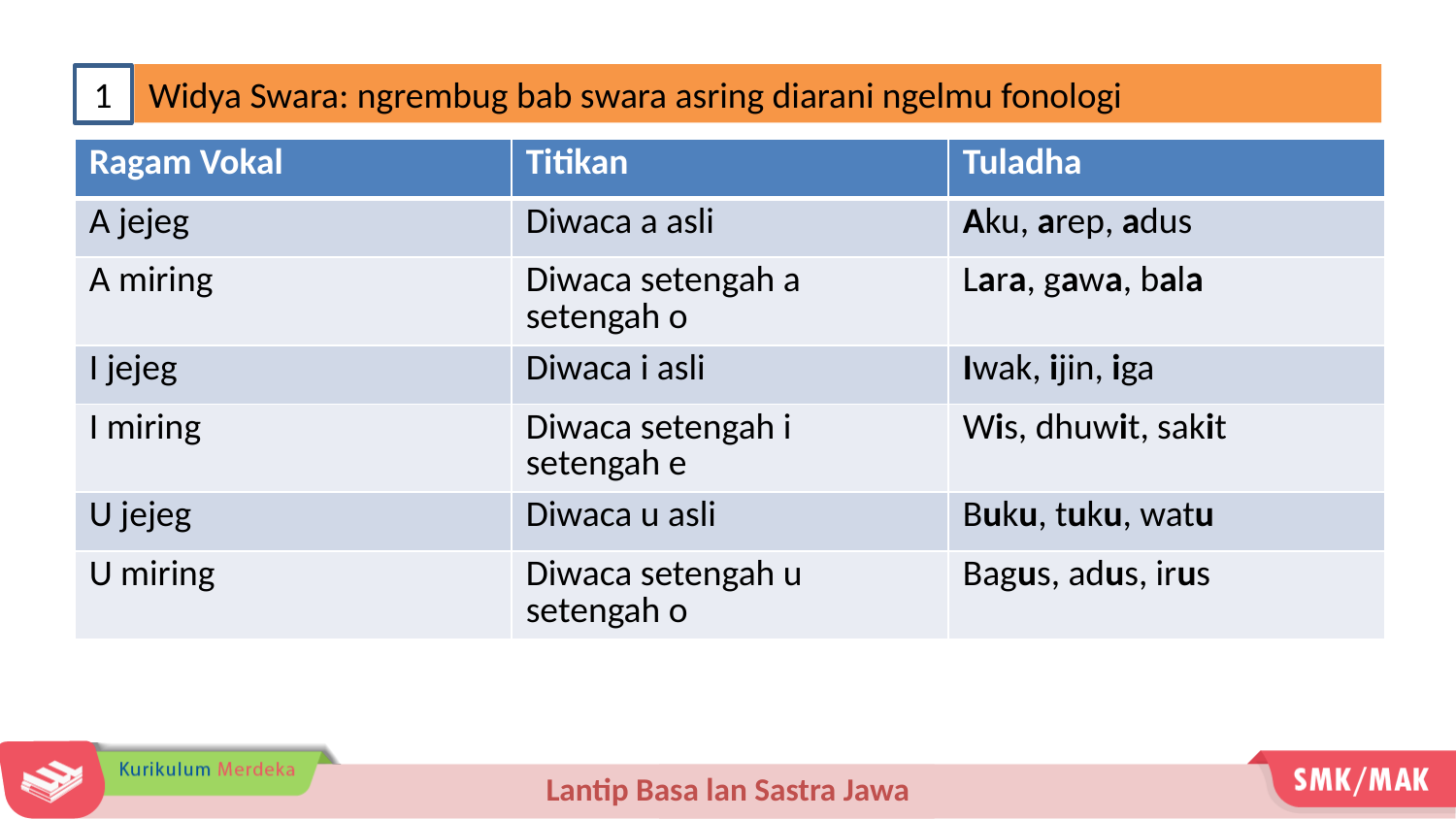

Widya Swara: ngrembug bab swara asring diarani ngelmu fonologi
1
| Ragam Vokal | Titikan | Tuladha |
| --- | --- | --- |
| A jejeg | Diwaca a asli | Aku, arep, adus |
| A miring | Diwaca setengah a setengah o | Lara, gawa, bala |
| I jejeg | Diwaca i asli | Iwak, ijin, iga |
| I miring | Diwaca setengah i setengah e | Wis, dhuwit, sakit |
| U jejeg | Diwaca u asli | Buku, tuku, watu |
| U miring | Diwaca setengah u setengah o | Bagus, adus, irus |